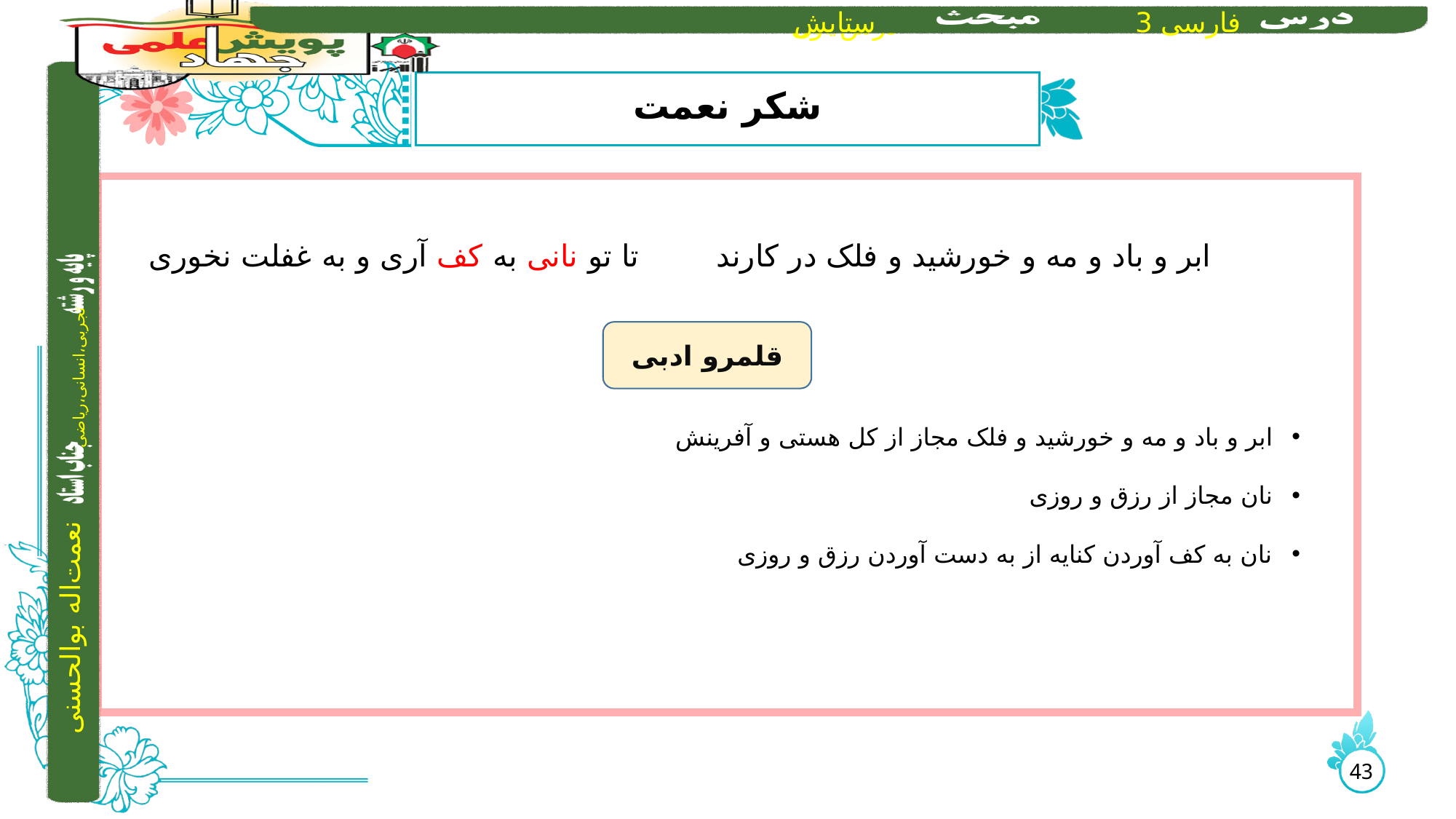

# شکر نعمت
ابر و باد و مه و خورشید و فلک در کارند        تا تو نانی به کف آری و به غفلت نخوری

ابر و باد و مه و خورشید و فلک مجاز از کل هستی و آفرینش
نان مجاز از رزق و روزی
نان به کف آوردن کنایه از به دست آوردن رزق و روزی